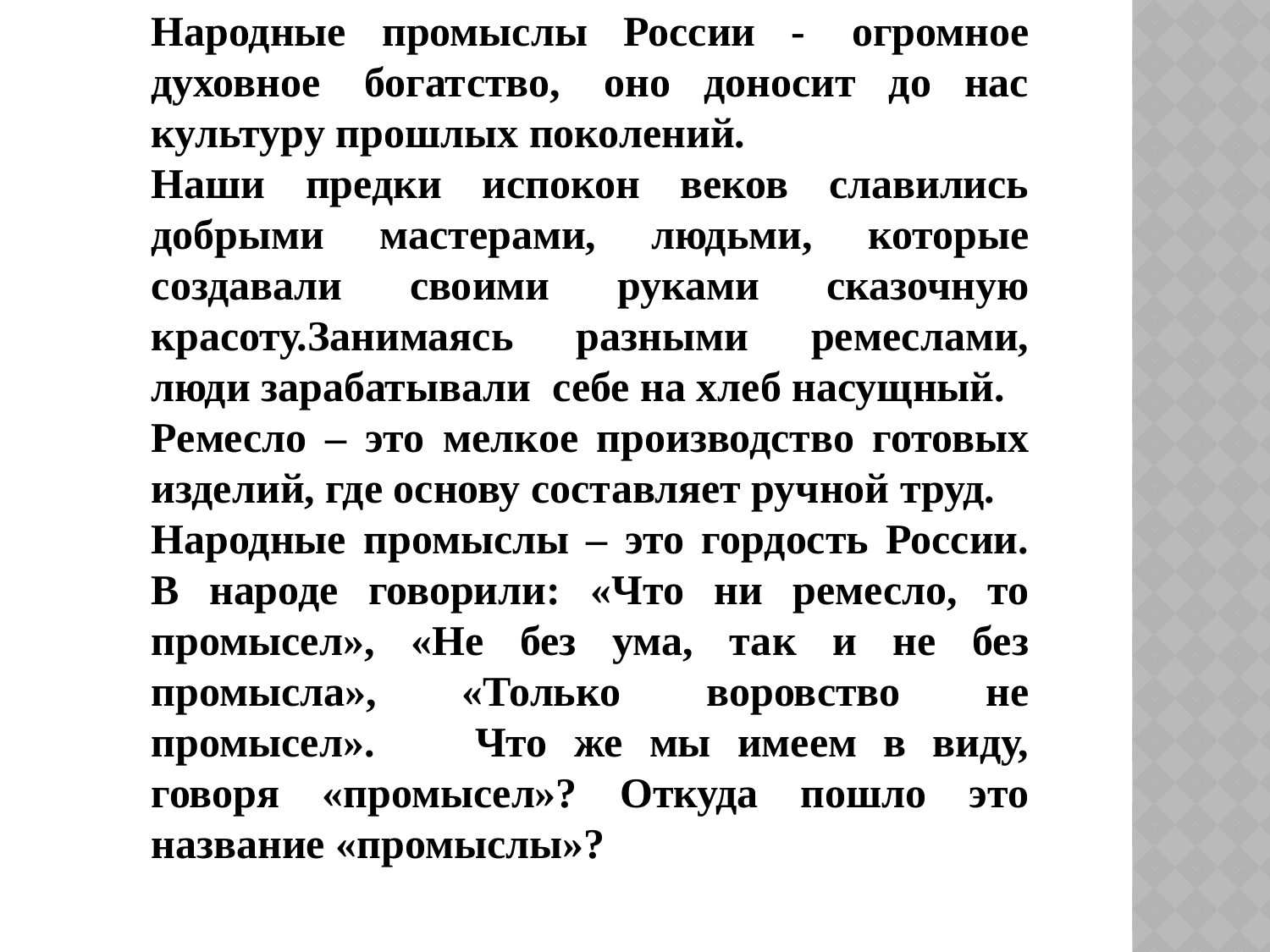

Народные промыслы России -  огромное духовное  богатство,  оно доносит до нас культуру прошлых поколений.
Наши предки испокон веков славились добрыми мастерами, людьми, которые создавали своими руками сказочную красоту.Занимаясь разными ремеслами, люди зарабатывали  себе на хлеб насущный.
Ремесло – это мелкое производство готовых изделий, где основу составляет ручной труд.
Народные промыслы – это гордость России. В народе говорили: «Что ни ремесло, то промысел», «Не без ума, так и не без промысла», «Только воровство не промысел».     Что же мы имеем в виду, говоря «промысел»? Откуда пошло это название «промыслы»?